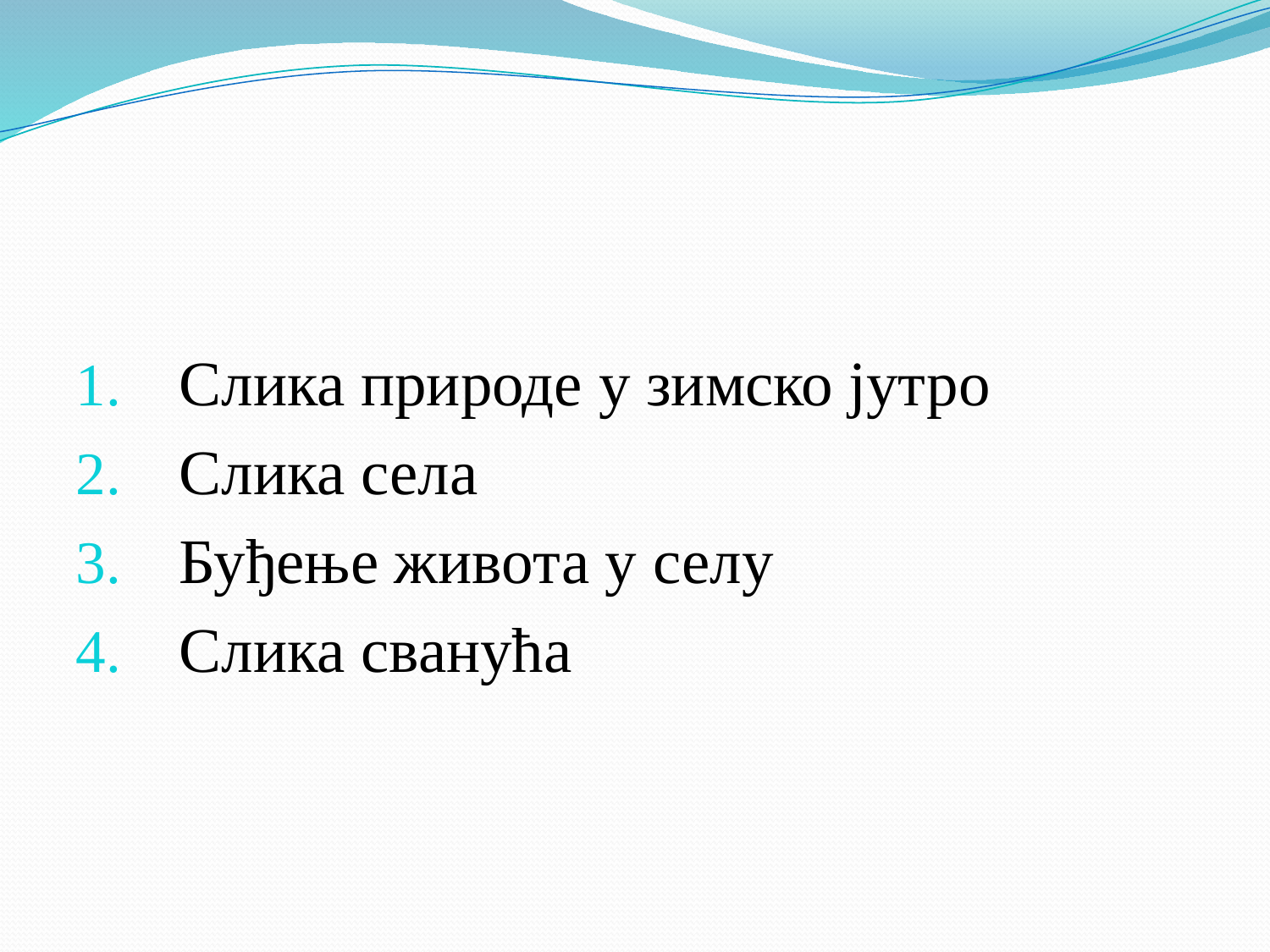

#

Слика природе у зимско јутро
Слика села
Буђење живота у селу
Слика сванућа